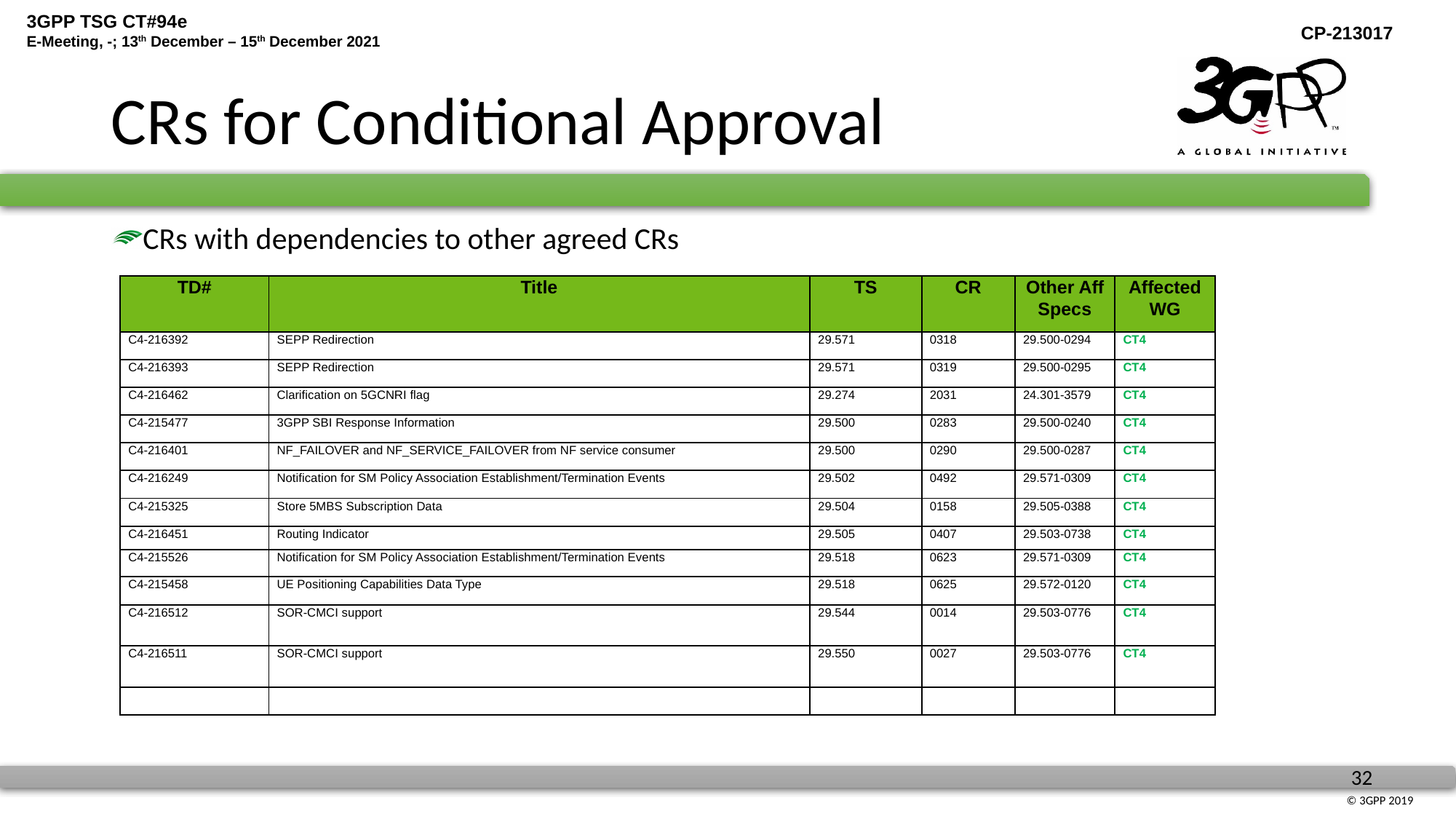

# CRs for Conditional Approval
CRs with dependencies to other agreed CRs

| TD# | Title | TS | CR | Other Aff Specs | Affected WG |
| --- | --- | --- | --- | --- | --- |
| C4-216392 | SEPP Redirection | 29.571 | 0318 | 29.500-0294 | CT4 |
| C4-216393 | SEPP Redirection | 29.571 | 0319 | 29.500-0295 | CT4 |
| C4-216462 | Clarification on 5GCNRI flag | 29.274 | 2031 | 24.301-3579 | CT4 |
| C4-215477 | 3GPP SBI Response Information | 29.500 | 0283 | 29.500-0240 | CT4 |
| C4-216401 | NF\_FAILOVER and NF\_SERVICE\_FAILOVER from NF service consumer | 29.500 | 0290 | 29.500-0287 | CT4 |
| C4-216249 | Notification for SM Policy Association Establishment/Termination Events | 29.502 | 0492 | 29.571-0309 | CT4 |
| C4-215325 | Store 5MBS Subscription Data | 29.504 | 0158 | 29.505-0388 | CT4 |
| C4-216451 | Routing Indicator | 29.505 | 0407 | 29.503-0738 | CT4 |
| C4-215526 | Notification for SM Policy Association Establishment/Termination Events | 29.518 | 0623 | 29.571-0309 | CT4 |
| C4-215458 | UE Positioning Capabilities Data Type | 29.518 | 0625 | 29.572-0120 | CT4 |
| C4-216512 | SOR-CMCI support | 29.544 | 0014 | 29.503-0776 | CT4 |
| C4-216511 | SOR-CMCI support | 29.550 | 0027 | 29.503-0776 | CT4 |
|  |  |  |  |  |  |